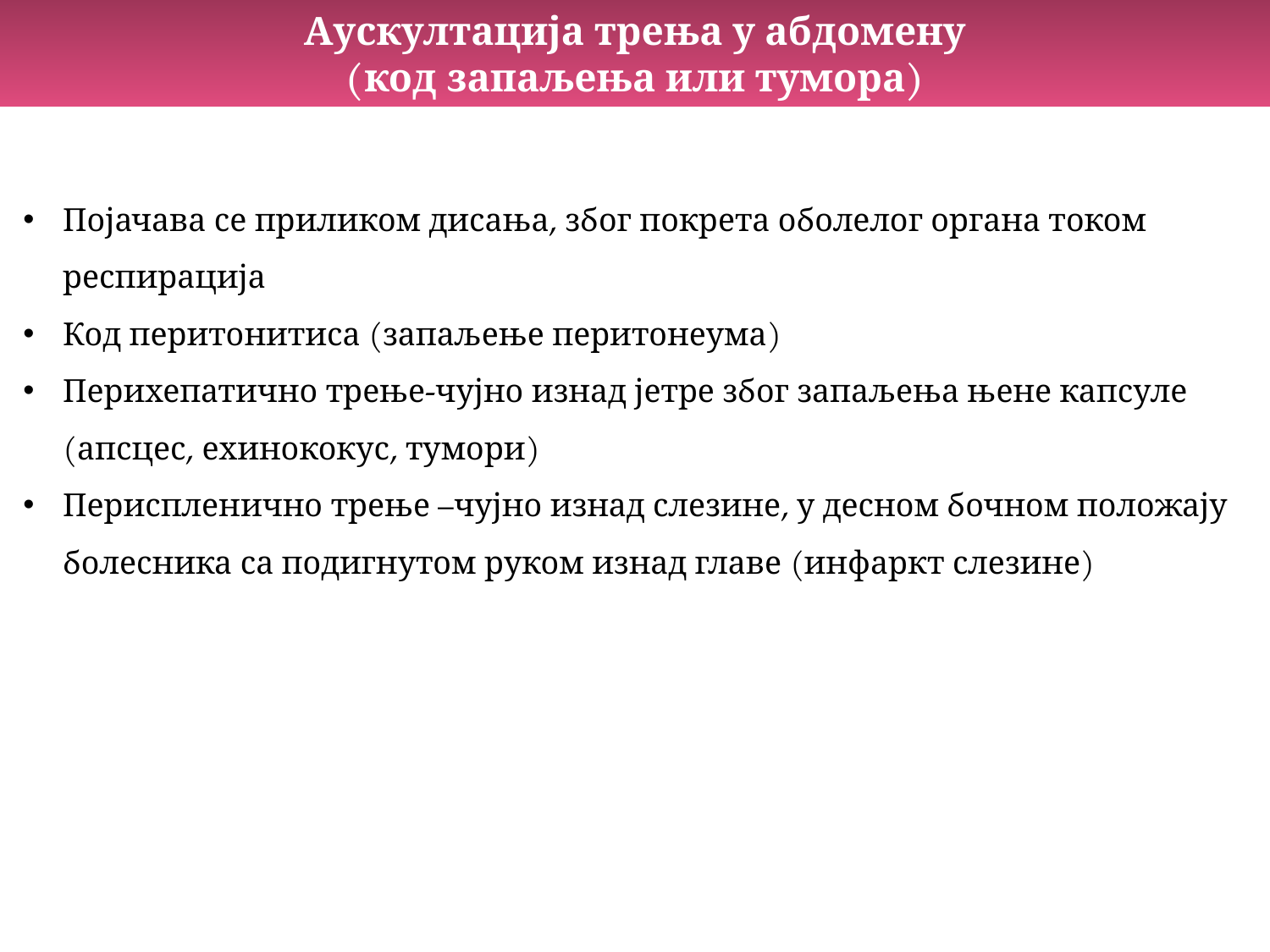

Аускултација трења у абдомену
(код запаљења или тумора)

Појачава се приликом дисања, због покрета оболелог органа током респирација
Код перитонитиса (запаљење перитонеума)
Перихепатично трење-чујно изнад јетре због запаљења њене капсуле (апсцес, ехинококус, тумори)
Периспленично трење –чујно изнад слезине, у десном бочном положају болесника са подигнутом руком изнад главе (инфаркт слезине)